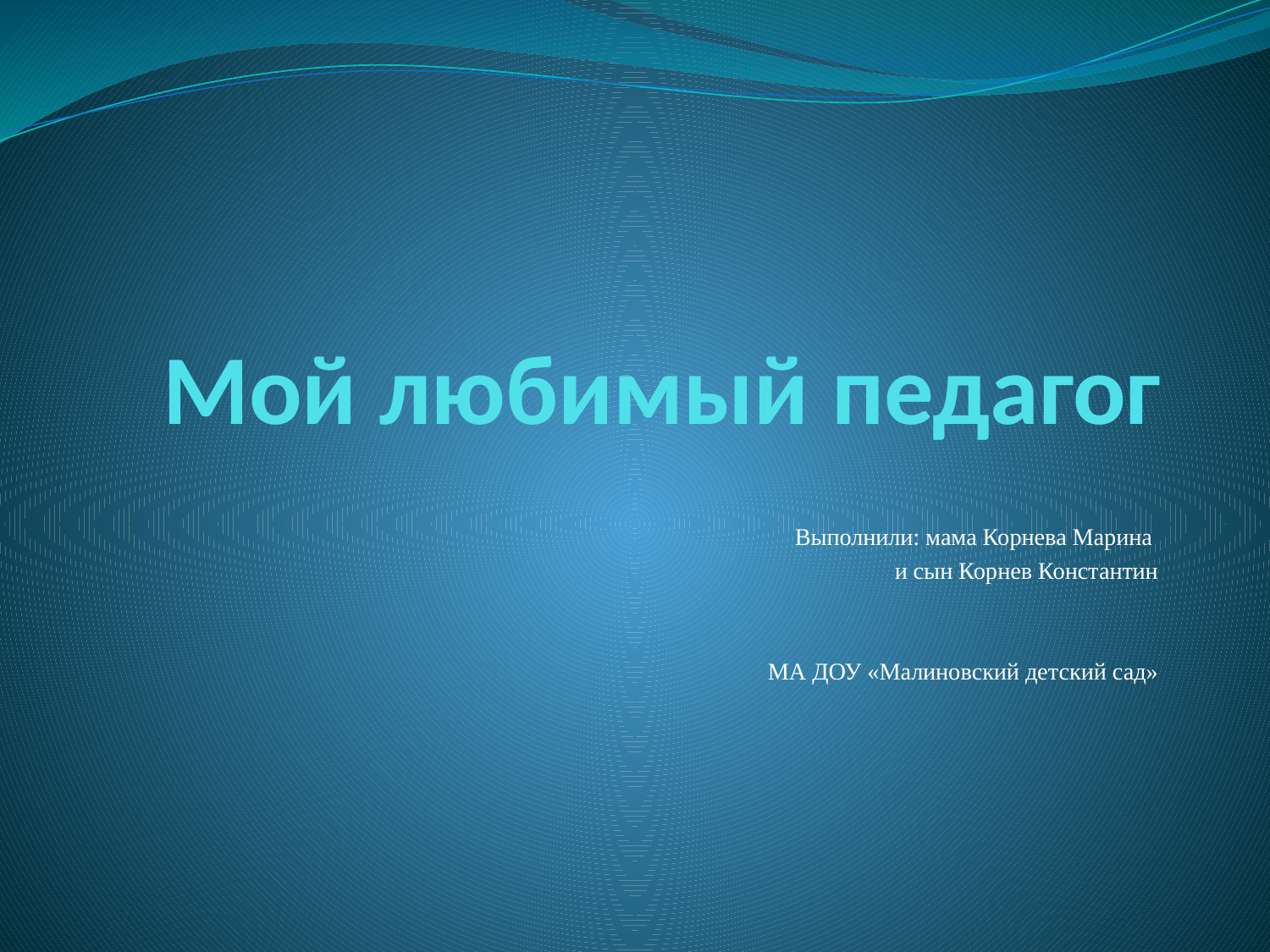

# Мой любимый педагог

Выполнили: мама Корнева Марина
и сын Корнев Константин

МА ДОУ «Малиновский детский сад»